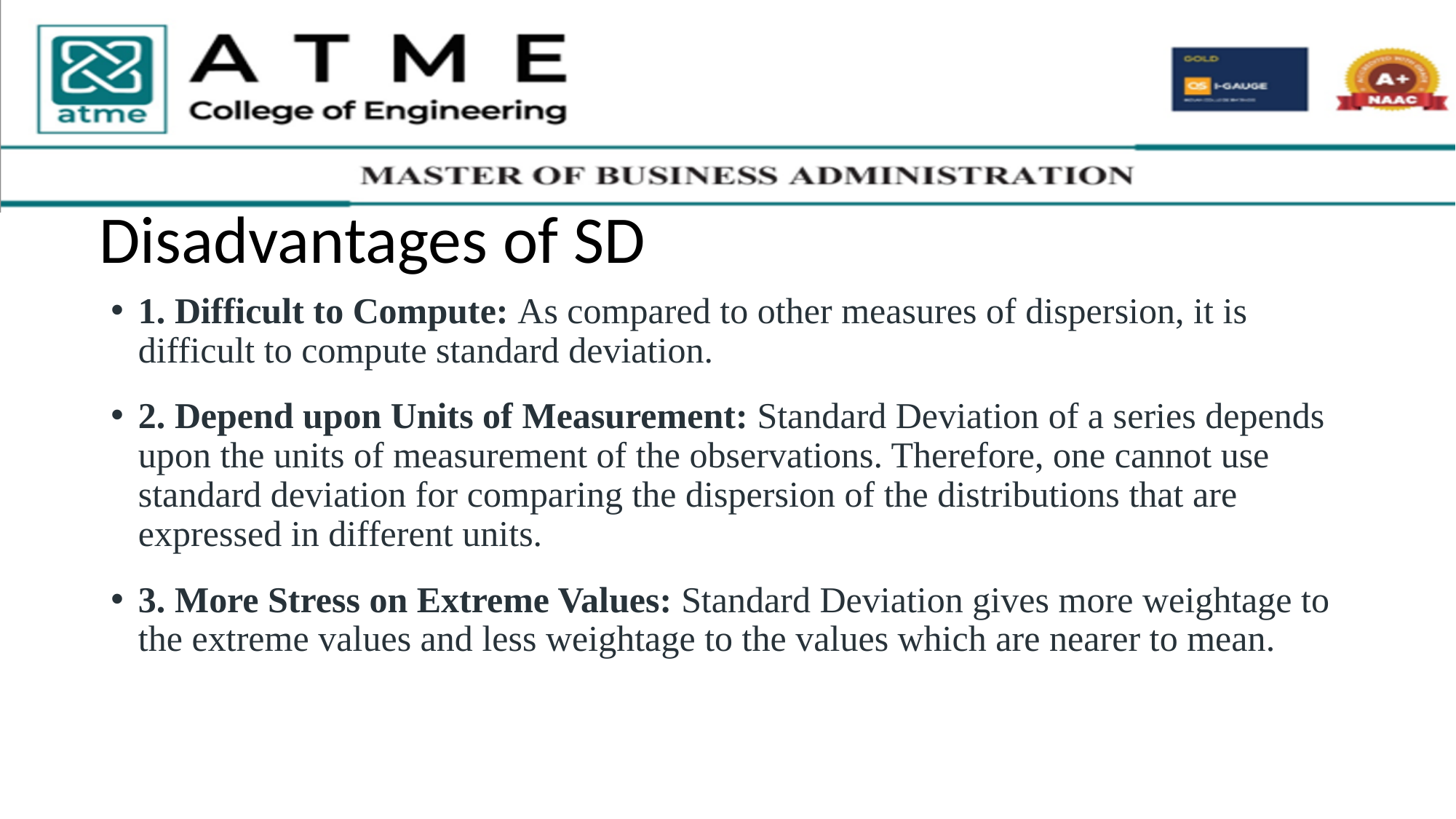

# Disadvantages of SD
1. Difficult to Compute: As compared to other measures of dispersion, it is difficult to compute standard deviation.
2. Depend upon Units of Measurement: Standard Deviation of a series depends upon the units of measurement of the observations. Therefore, one cannot use standard deviation for comparing the dispersion of the distributions that are expressed in different units.
3. More Stress on Extreme Values: Standard Deviation gives more weightage to the extreme values and less weightage to the values which are nearer to mean.